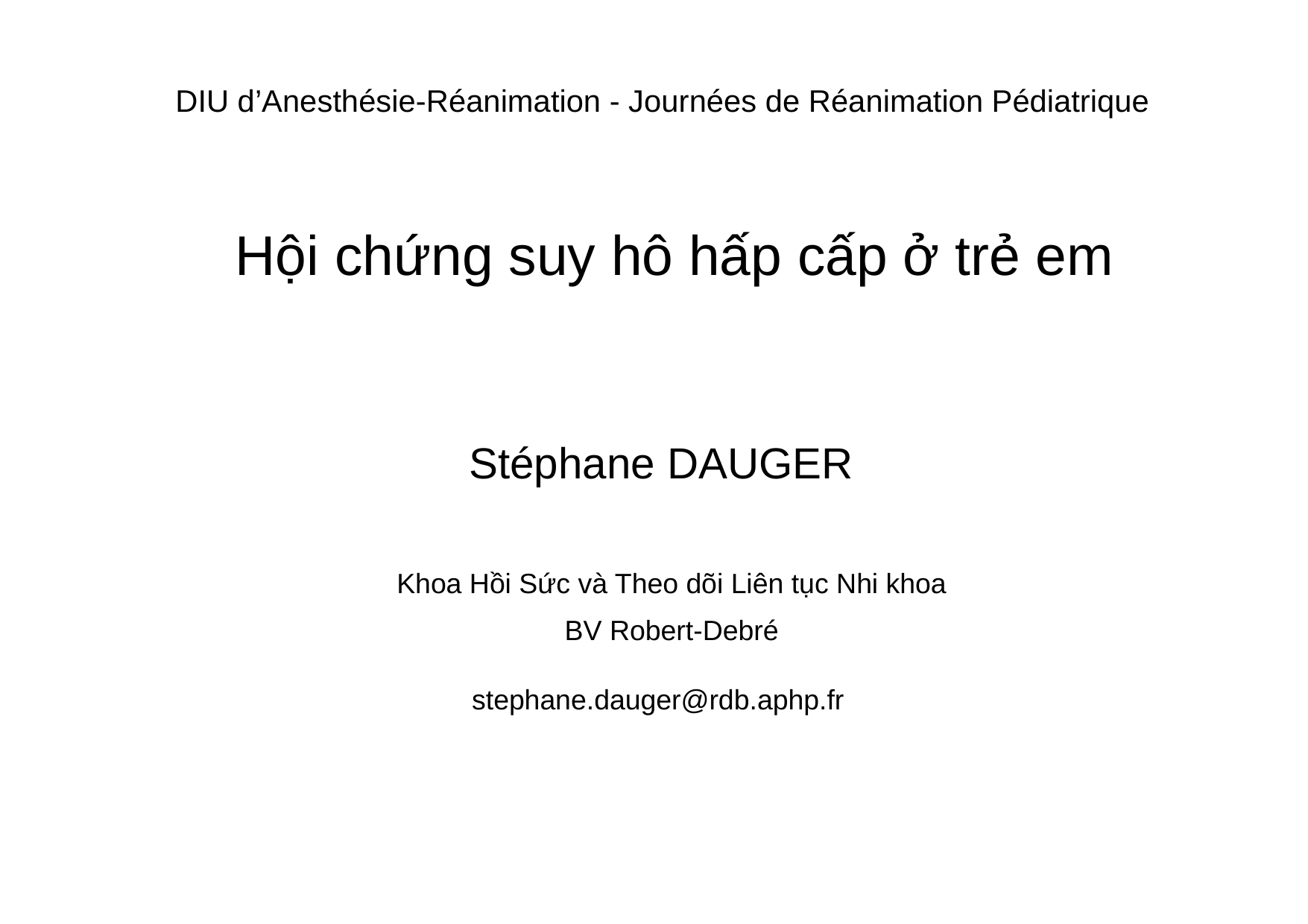

DIU d’Anesthésie-Réanimation - Journées de Réanimation Pédiatrique

Hội chứng suy hô hấp cấp ở trẻ em
Stéphane DAUGER

Khoa Hồi Sức và Theo dõi Liên tục Nhi khoa
BV Robert-Debré
stephane.dauger@rdb.aphp.fr